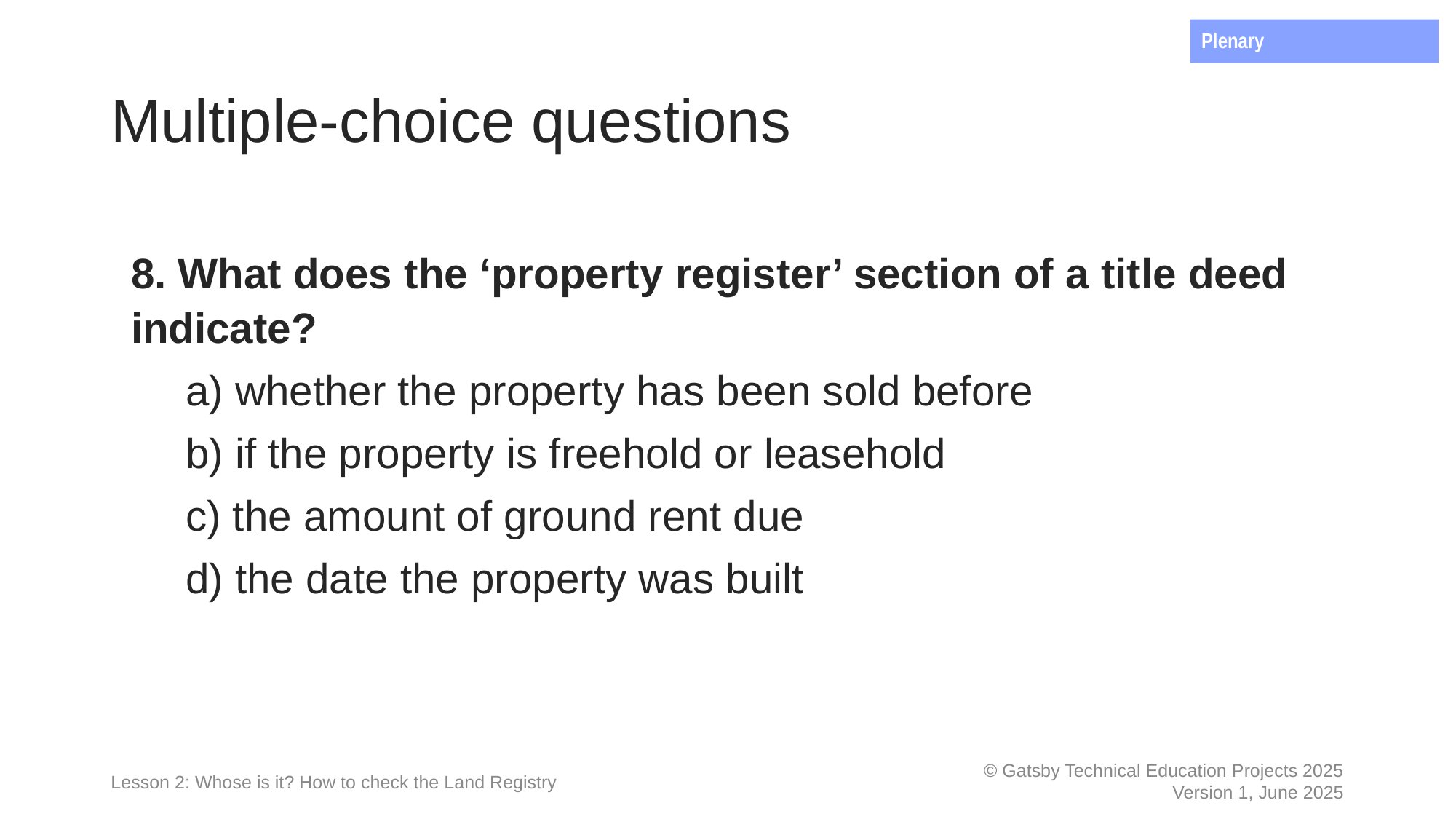

Plenary
# Multiple-choice questions
8. What does the ‘property register’ section of a title deed indicate?
a) whether the property has been sold before
b) if the property is freehold or leasehold
c) the amount of ground rent due
d) the date the property was built

Lesson 2: Whose is it? How to check the Land Registry